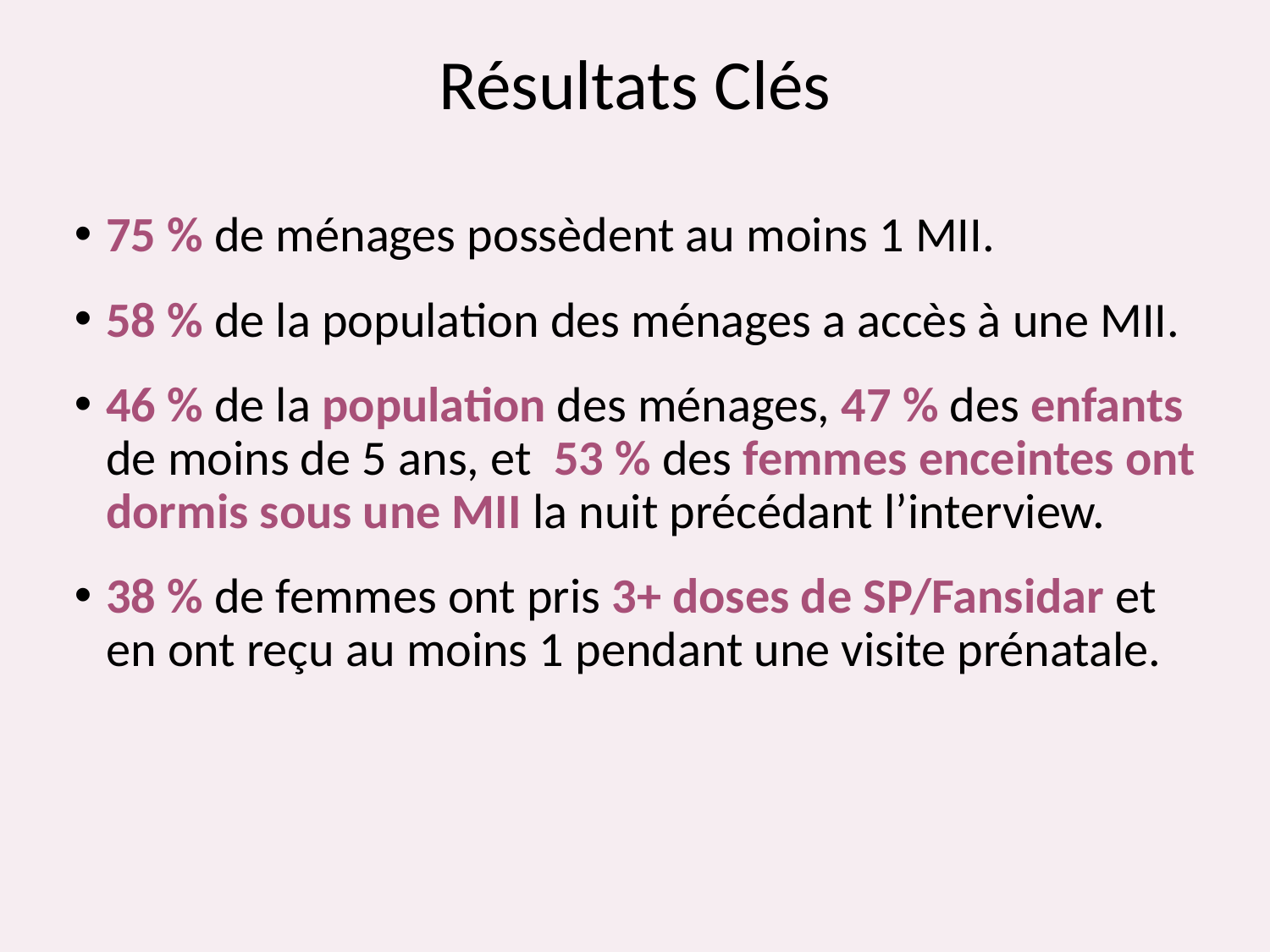

# Résultats Clés
75 % de ménages possèdent au moins 1 MII.
58 % de la population des ménages a accès à une MII.
46 % de la population des ménages, 47 % des enfants de moins de 5 ans, et  53 % des femmes enceintes ont dormis sous une MII la nuit précédant l’interview.
38 % de femmes ont pris 3+ doses de SP/Fansidar et en ont reçu au moins 1 pendant une visite prénatale.